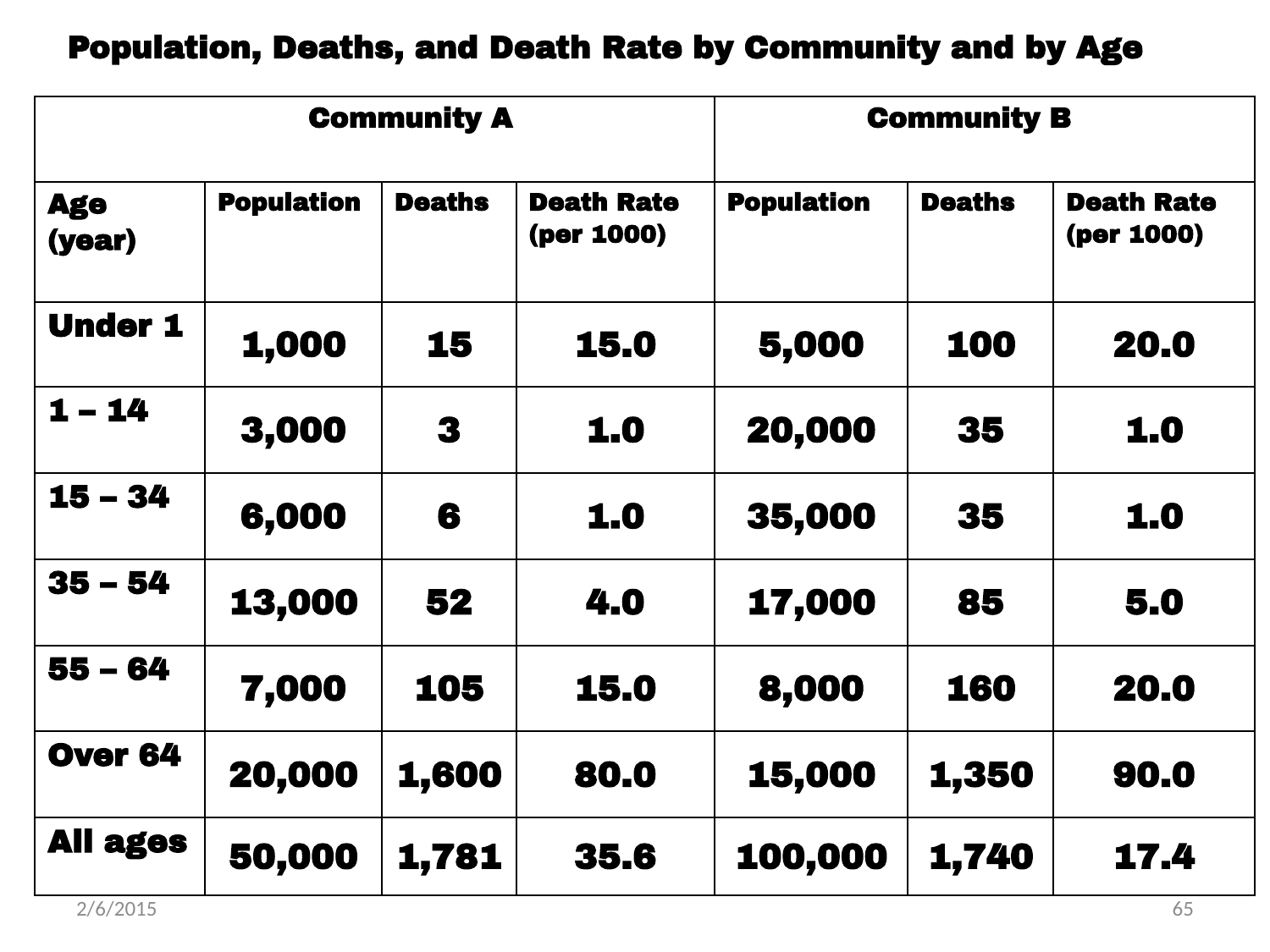

Population, Deaths, and Death Rate by Community and by Age
| Community A |  |  |  | Community B |  |  |
| --- | --- | --- | --- | --- | --- | --- |
| Age (year) | Population | Deaths | Death Rate (per 1000) | Population | Deaths | Death Rate (per 1000) |
| Under 1 | 1,000 | 15 | 15.0 | 5,000 | 100 | 20.0 |
| 1 – 14 | 3,000 | 3 | 1.0 | 20,000 | 35 | 1.0 |
| 15 – 34 | 6,000 | 6 | 1.0 | 35,000 | 35 | 1.0 |
| 35 – 54 | 13,000 | 52 | 4.0 | 17,000 | 85 | 5.0 |
| 55 – 64 | 7,000 | 105 | 15.0 | 8,000 | 160 | 20.0 |
| Over 64 | 20,000 | 1,600 | 80.0 | 15,000 | 1,350 | 90.0 |
| All ages | 50,000 | 1,781 | 35.6 | 100,000 | 1,740 | 17.4 |
Death Rate
(per 1000)
2/6/2015
65